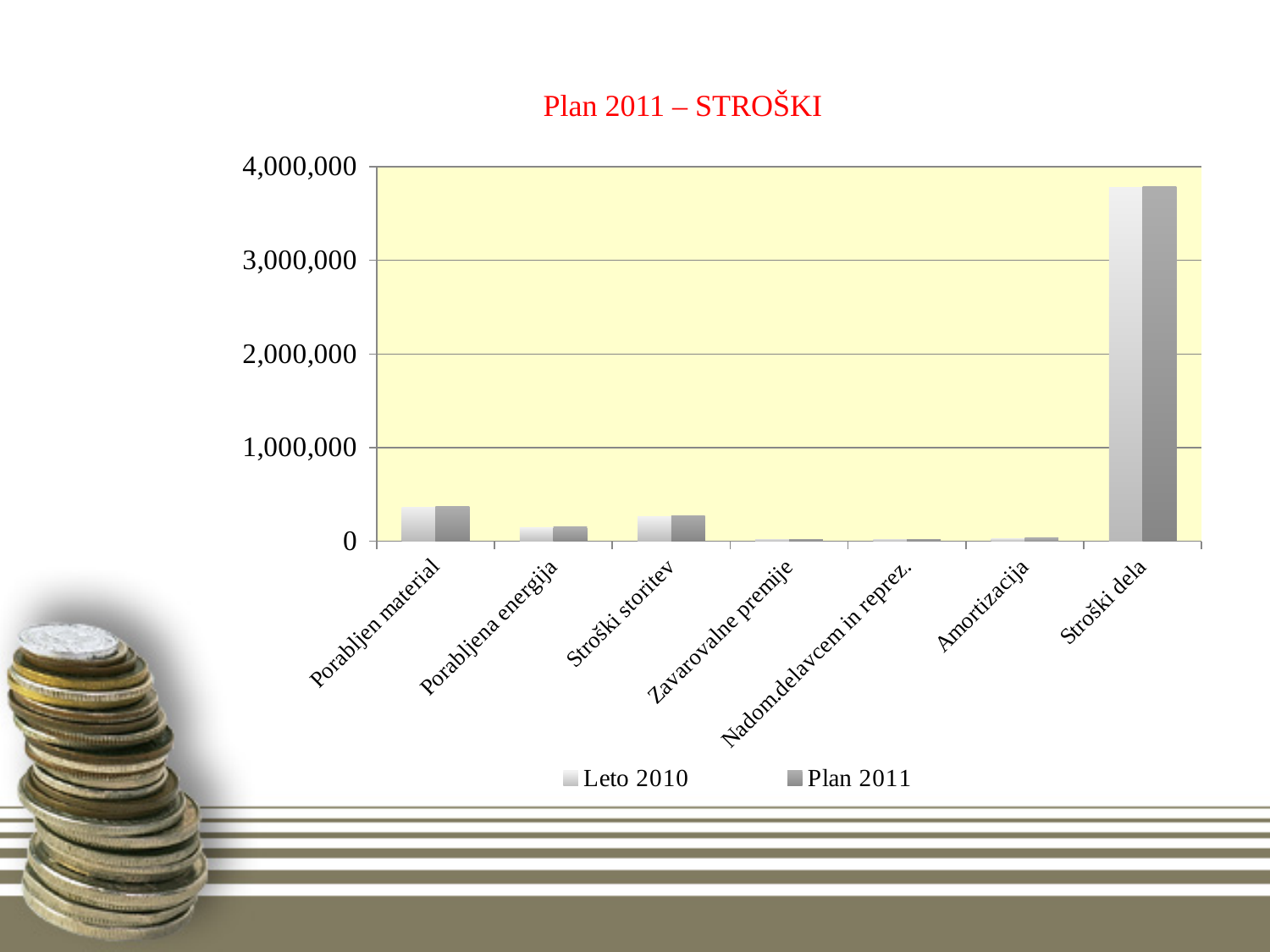

# Plan 2011 – STROŠKI

### Chart

| Category | Leto 2010 | Plan 2011 |
|---|---|---|
| Porabljen material | 358659.4200000002 | 375029.63999999996 |
| Porabljena energija | 149188.28 | 151026.14 |
| Stroški storitev | 259226.33 | 275778.13 |
| Zavarovalne premije | 15015.859999999984 | 15421.29 |
| Nadom.delavcem in reprez. | 20688.07 | 21246.639999999967 |
| Amortizacija | 25397.75 | 35000.0 |
| Stroški dela | 3776602.96 | 3788480.52 |